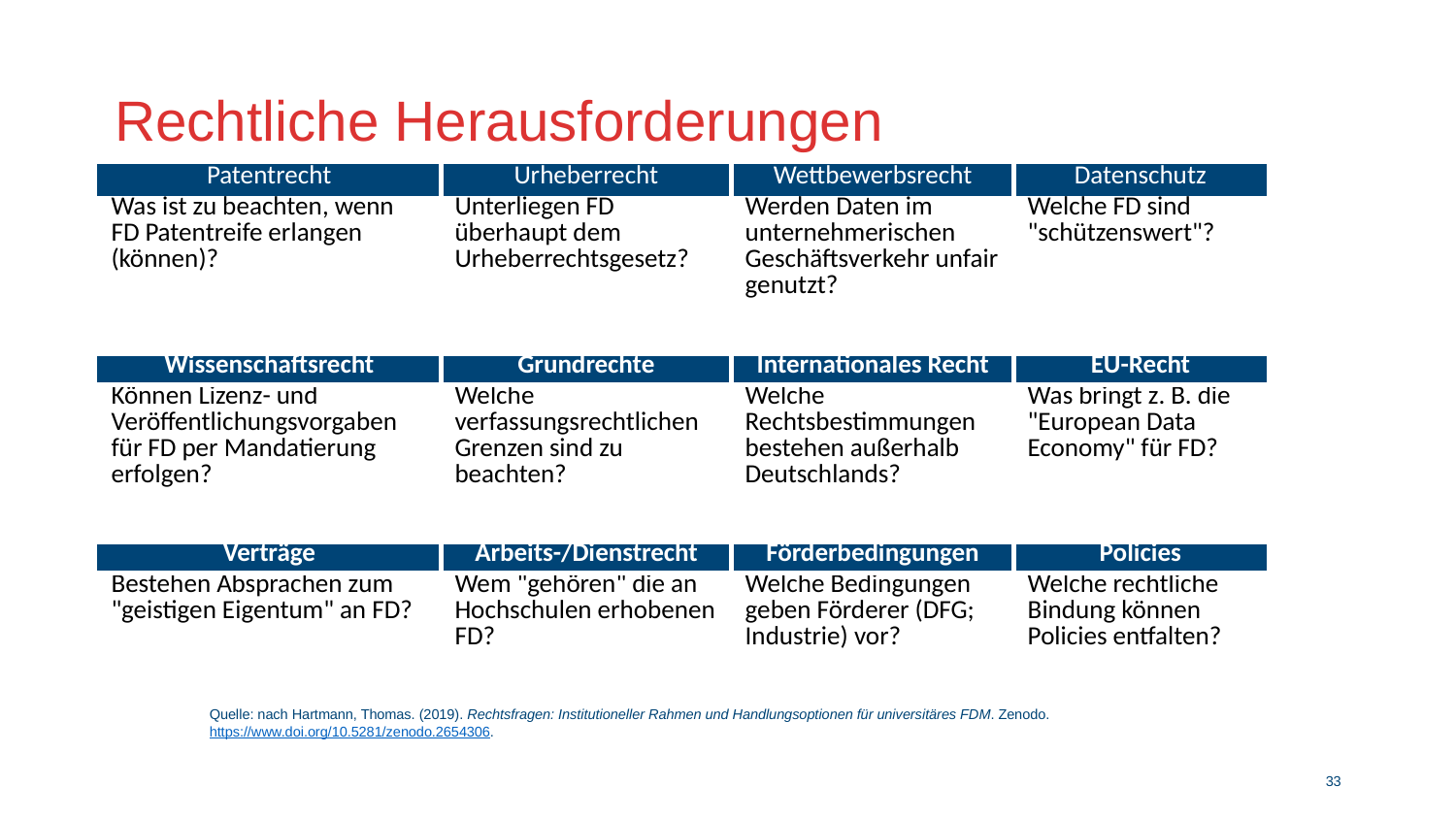

# Rechtliche Herausforderungen
| Patentrecht | Urheberrecht | Wettbewerbsrecht | Datenschutz |
| --- | --- | --- | --- |
| Was ist zu beachten, wenn FD Patentreife erlangen (können)? | Unterliegen FD überhaupt dem Urheberrechtsgesetz? | Werden Daten im unternehmerischen Geschäftsverkehr unfair genutzt? | Welche FD sind "schützenswert"? |
| Wissenschaftsrecht | Grundrechte | Internationales Recht | EU-Recht |
| Können Lizenz- und Veröffentlichungsvorgaben für FD per Mandatierung erfolgen? | Welche verfassungsrechtlichen Grenzen sind zu beachten? | Welche Rechtsbestimmungen bestehen außerhalb Deutschlands? | Was bringt z. B. die "European Data Economy" für FD? |
| Verträge | Arbeits-/Dienstrecht | Förderbedingungen | Policies |
| Bestehen Absprachen zum "geistigen Eigentum" an FD? | Wem "gehören" die an Hochschulen erhobenen FD? | Welche Bedingungen geben Förderer (DFG; Industrie) vor? | Welche rechtliche Bindung können Policies entfalten? |
Quelle: nach Hartmann, Thomas. (2019). Rechtsfragen: Institutioneller Rahmen und Handlungsoptionen für universitäres FDM. Zenodo. https://www.doi.org/10.5281/zenodo.2654306.
33